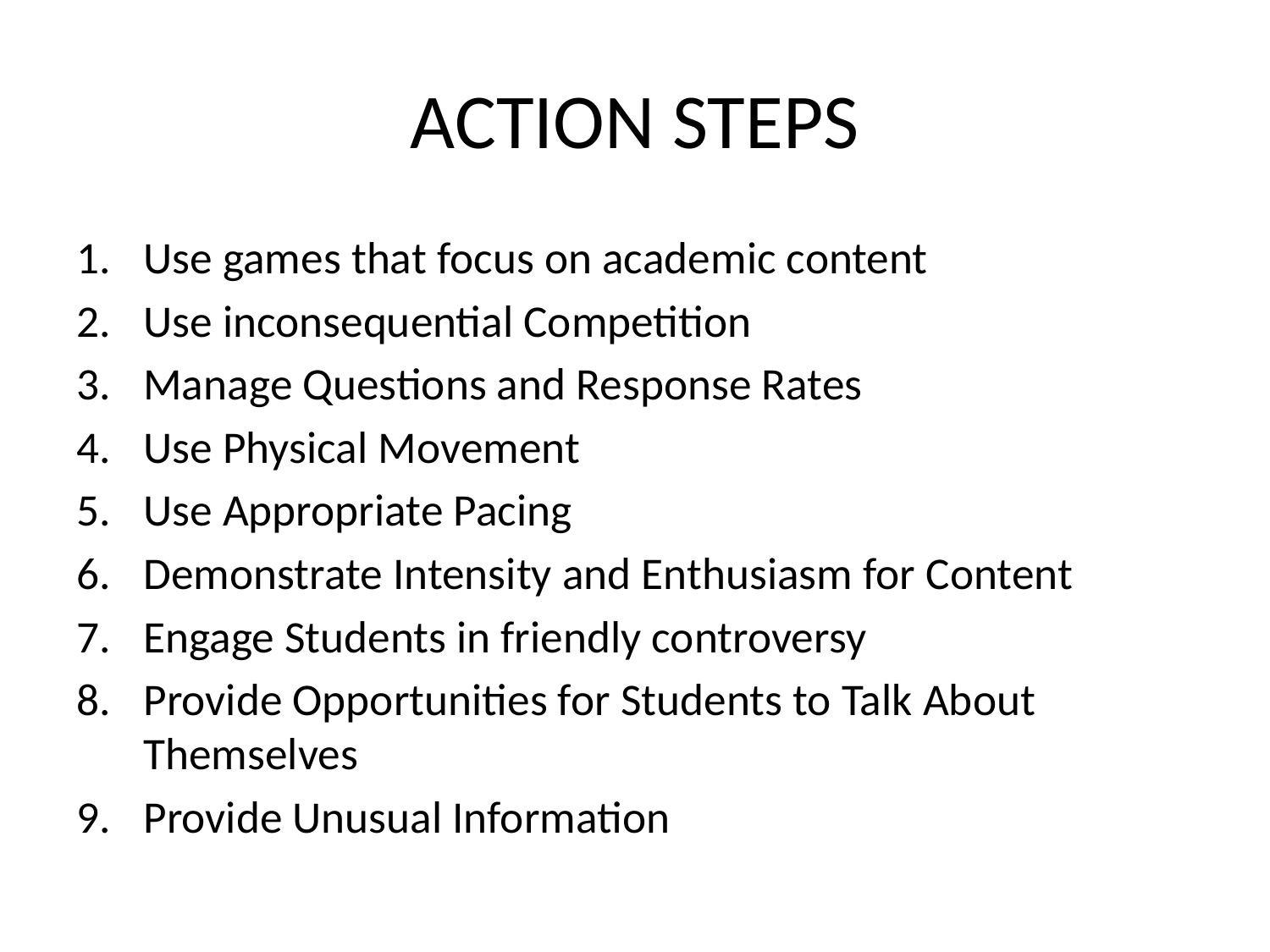

# ACTION STEPS
Use games that focus on academic content
Use inconsequential Competition
Manage Questions and Response Rates
Use Physical Movement
Use Appropriate Pacing
Demonstrate Intensity and Enthusiasm for Content
Engage Students in friendly controversy
Provide Opportunities for Students to Talk About Themselves
Provide Unusual Information